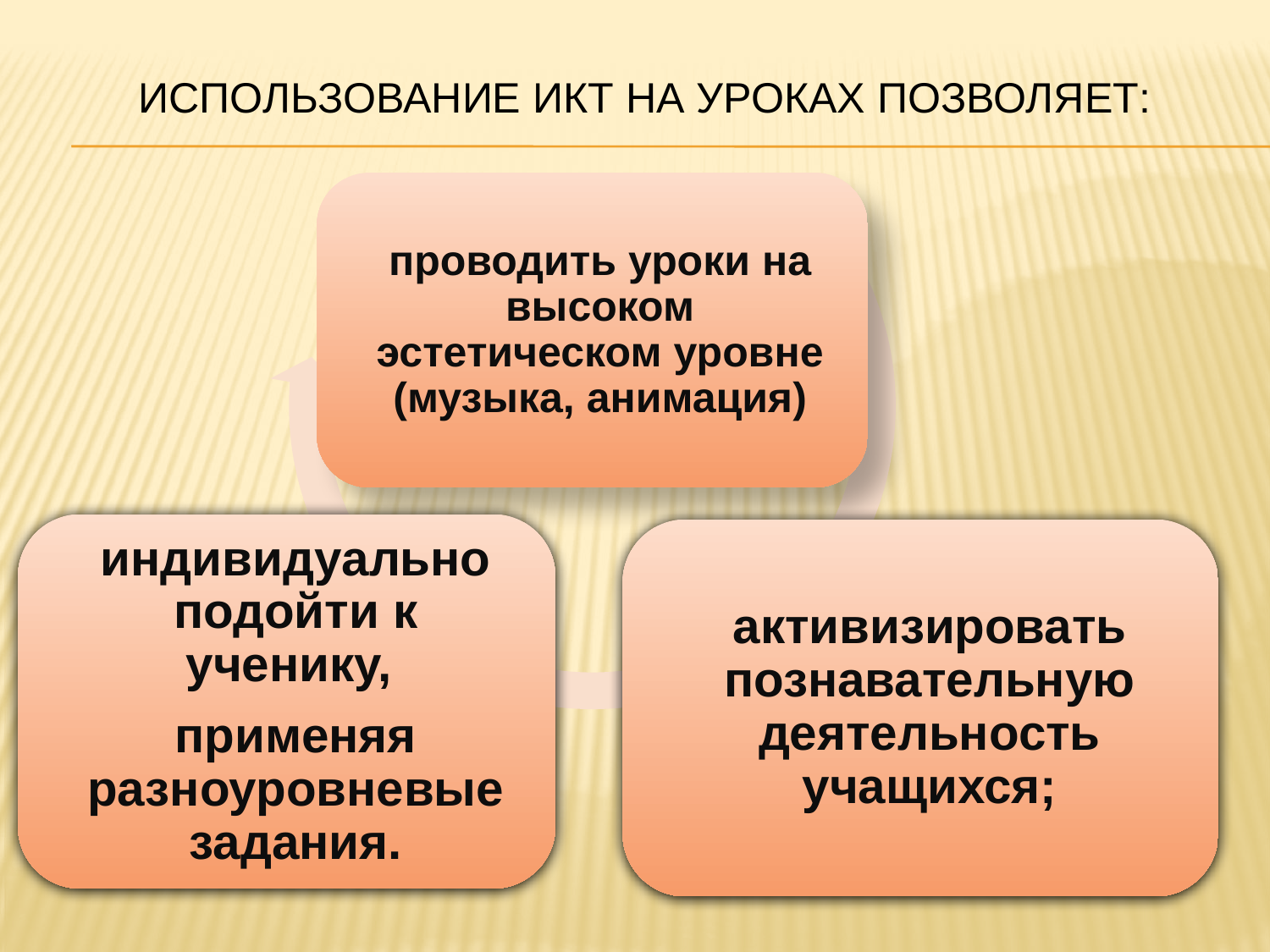

# Использование ИКТ на уроках позволяет:
проводить уроки на высоком эстетическом уровне (музыка, анимация)
активизировать познавательную деятельность учащихся;
индивидуально подойти к ученику,
применяя разноуровневые задания.